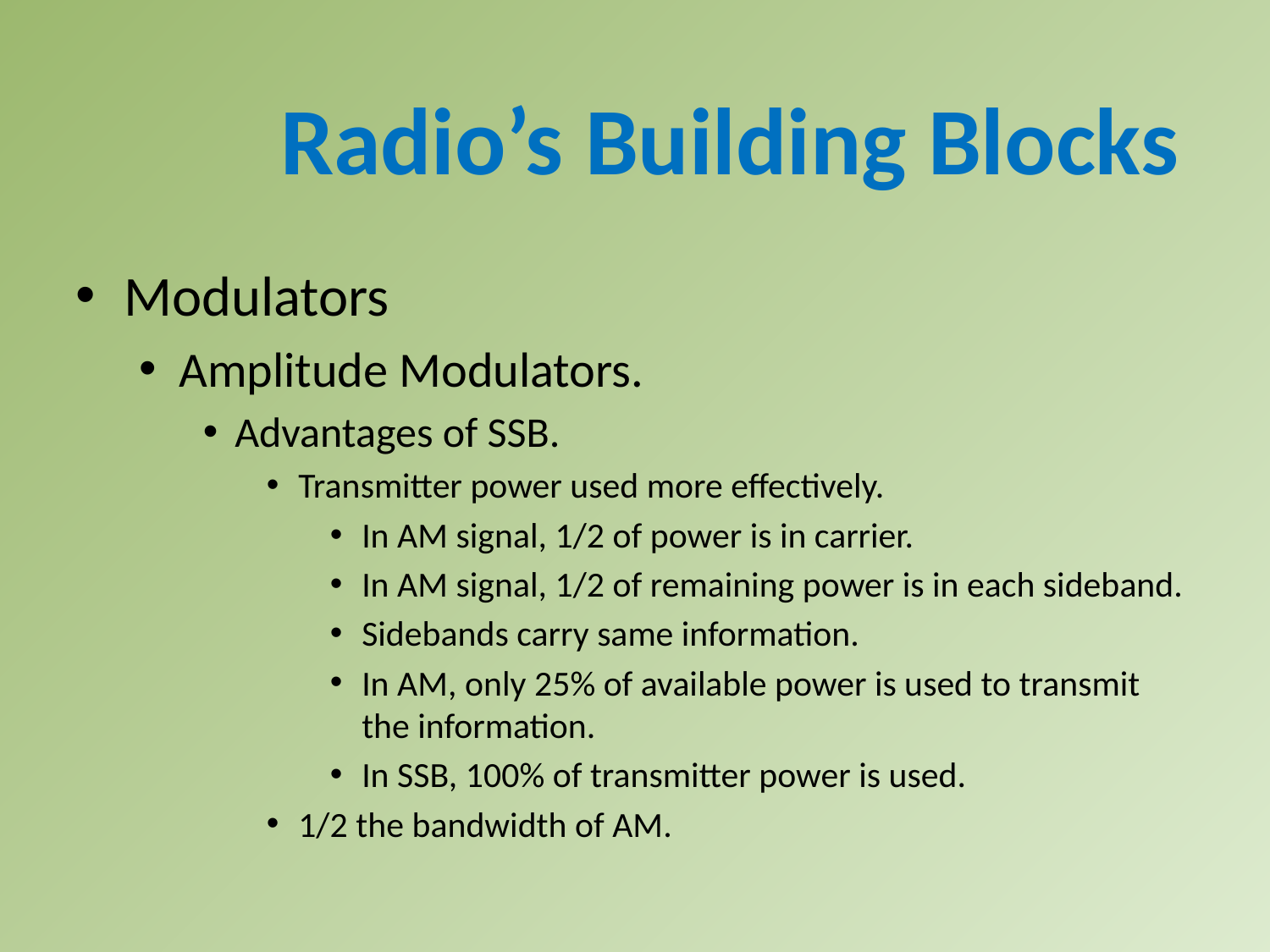

Radio’s Building Blocks
Modulators
Amplitude Modulators.
Advantages of SSB.
Transmitter power used more effectively.
In AM signal, 1/2 of power is in carrier.
In AM signal, 1/2 of remaining power is in each sideband.
Sidebands carry same information.
In AM, only 25% of available power is used to transmit the information.
In SSB, 100% of transmitter power is used.
1/2 the bandwidth of AM.